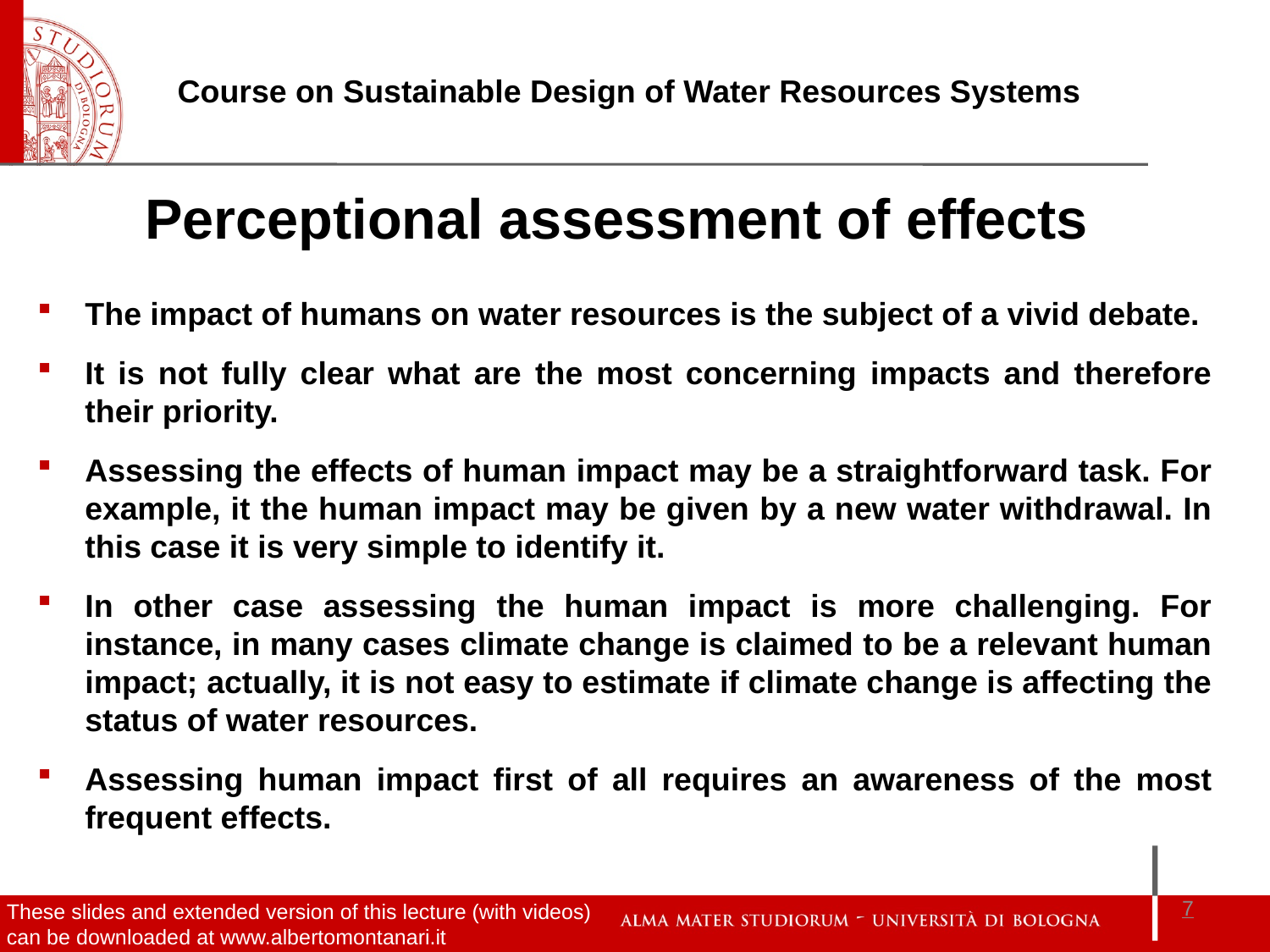

Perceptional assessment of effects
The impact of humans on water resources is the subject of a vivid debate.
It is not fully clear what are the most concerning impacts and therefore their priority.
Assessing the effects of human impact may be a straightforward task. For example, it the human impact may be given by a new water withdrawal. In this case it is very simple to identify it.
In other case assessing the human impact is more challenging. For instance, in many cases climate change is claimed to be a relevant human impact; actually, it is not easy to estimate if climate change is affecting the status of water resources.
Assessing human impact first of all requires an awareness of the most frequent effects.
7